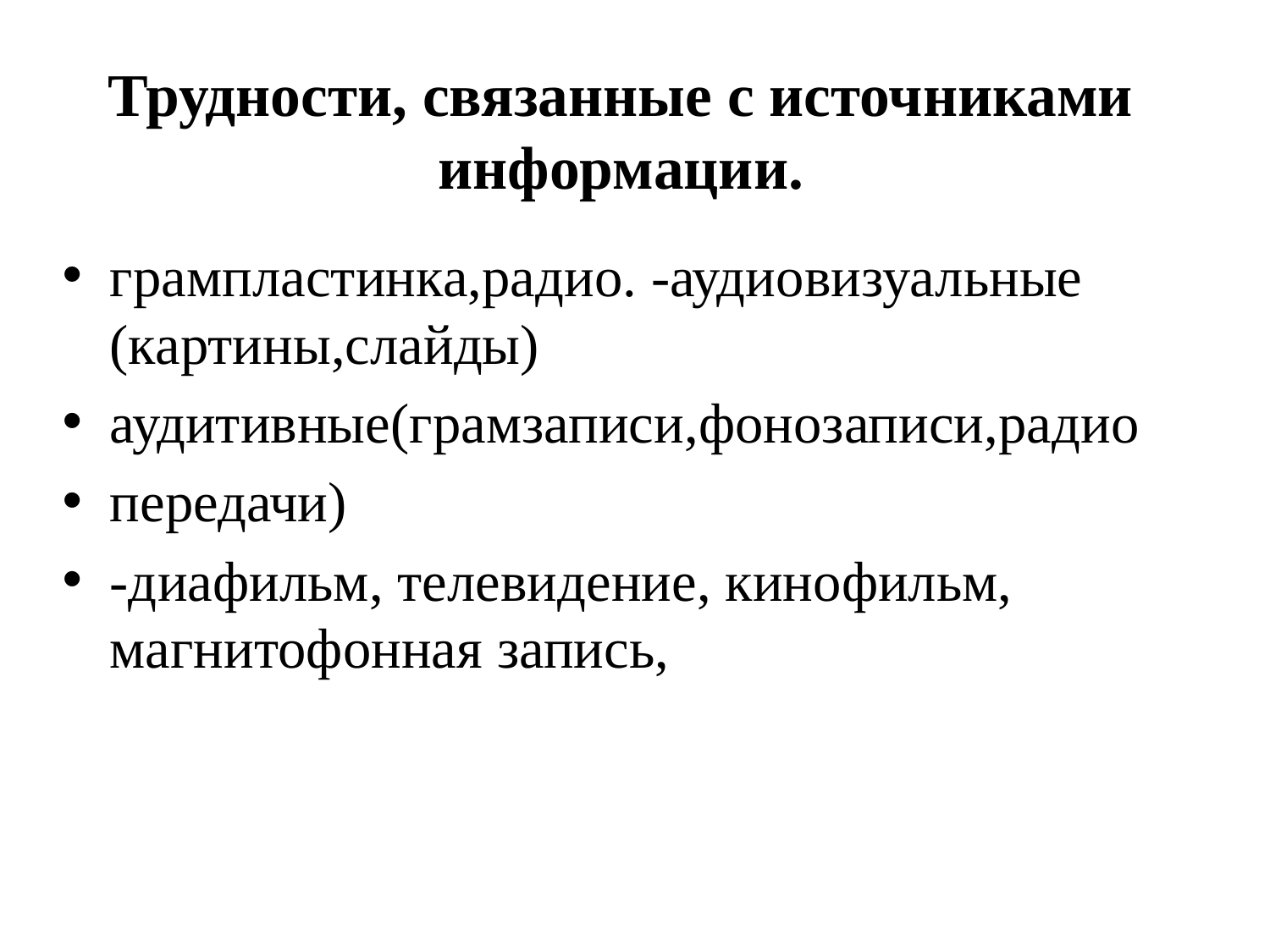

# Трудности, связанные с источниками информации.
грампластинка,радио. -аудиовизуальные (картины,слайды)
аудитивные(грамзаписи,фонозаписи,радио
передачи)
-диафильм, телевидение, кинофильм, магнитофонная запись,